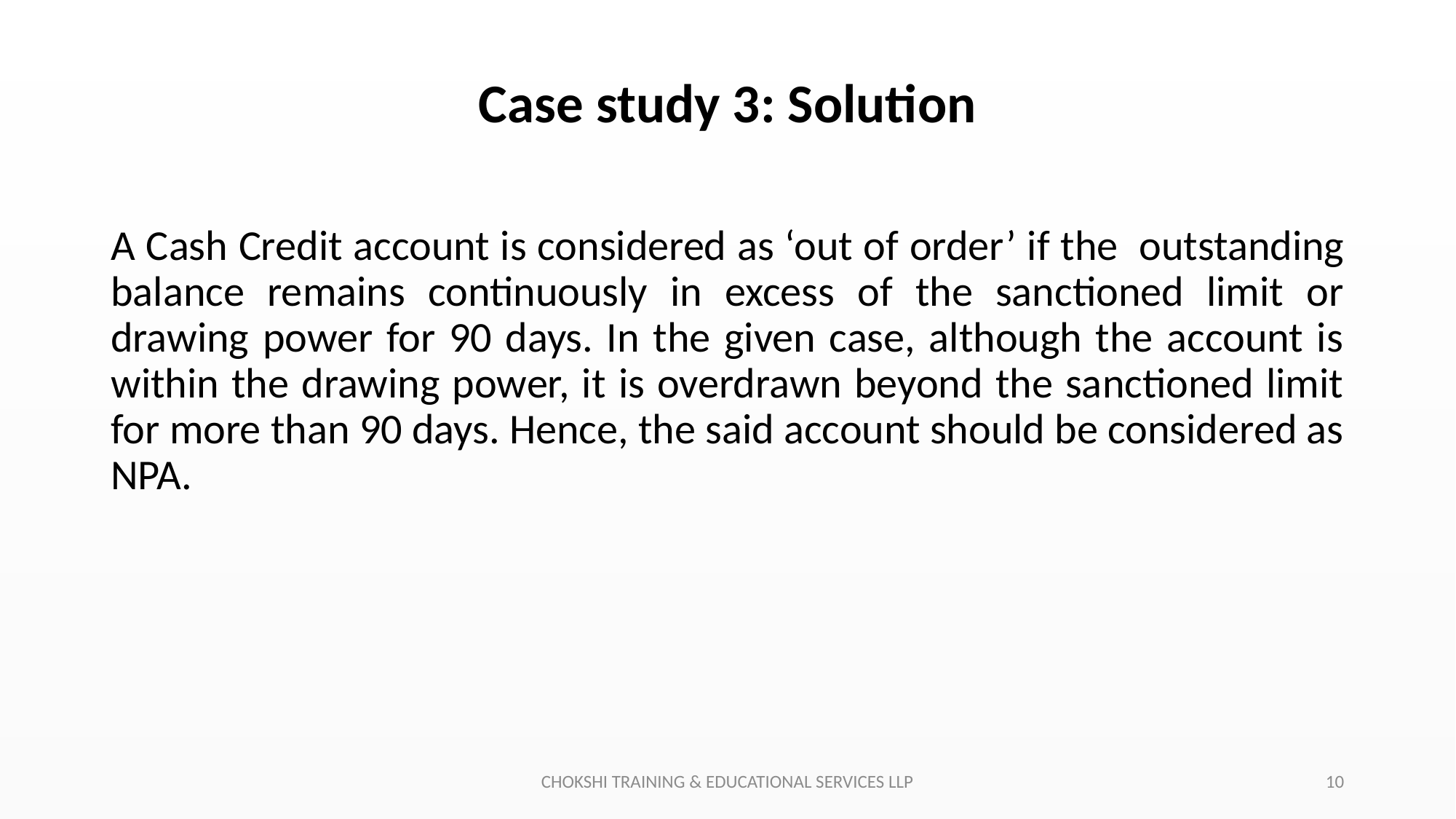

# Case study 3: Solution
A Cash Credit account is considered as ‘out of order’ if the  outstanding balance remains continuously in excess of the sanctioned limit or drawing power for 90 days. In the given case, although the account is within the drawing power, it is overdrawn beyond the sanctioned limit for more than 90 days. Hence, the said account should be considered as NPA.
CHOKSHI TRAINING & EDUCATIONAL SERVICES LLP
10